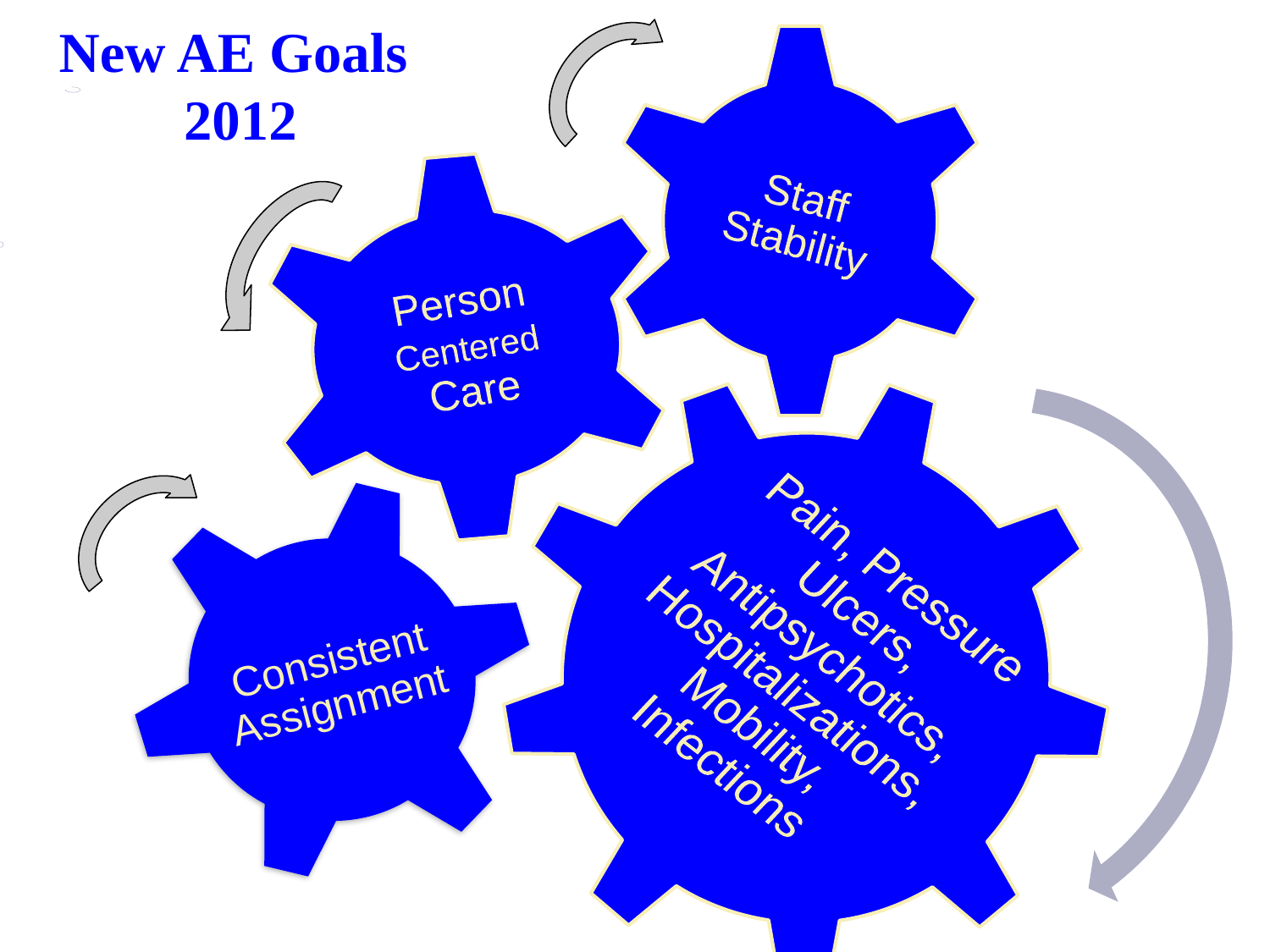

Pain, Pressure Ulcers, Antipsychotics, Hospitalizations, Mobility, Infections
Person Centered Care
Staff Stability
New AE Goals
2012

Consistent Assignment